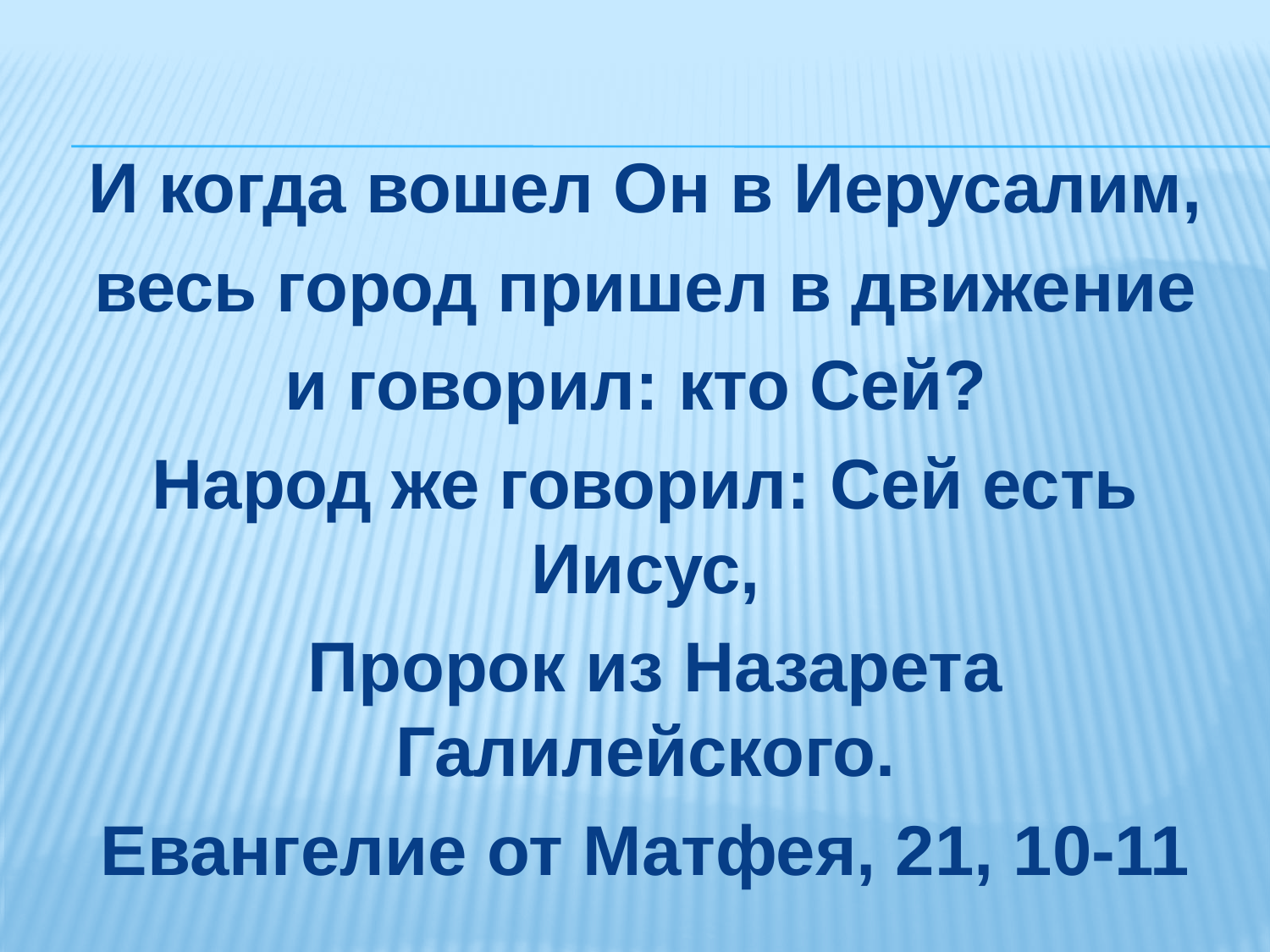

И когда вошел Он в Иерусалим,
весь город пришел в движение
и говорил: кто Сей?
Народ же говорил: Сей есть Иисус,
 Пророк из Назарета Галилейского.
Евангелие от Матфея, 21, 10-11